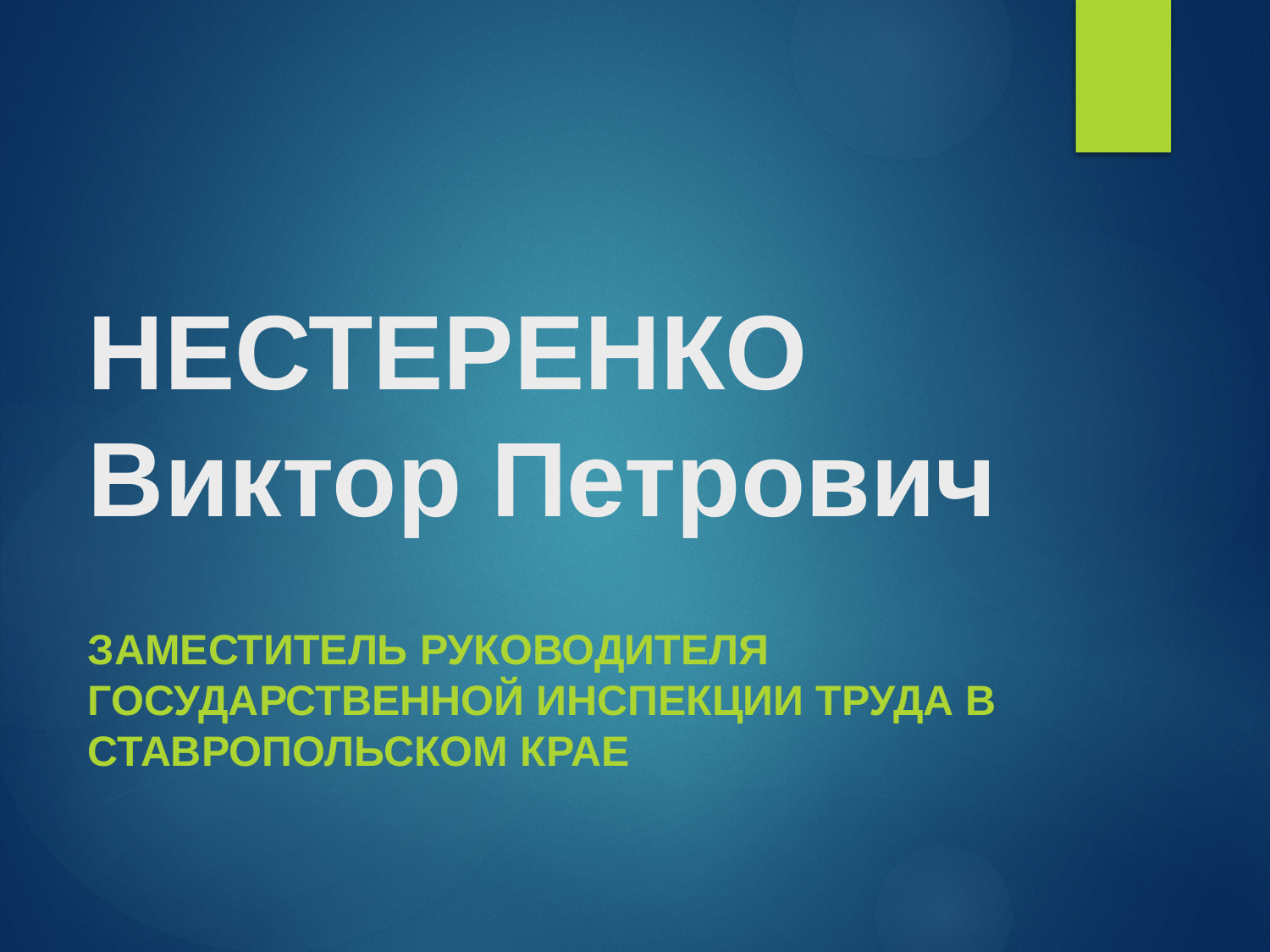

# НЕСТЕРЕНКО Виктор Петрович
Заместитель руководителя Государственной инспекции труда в ставропольском крае